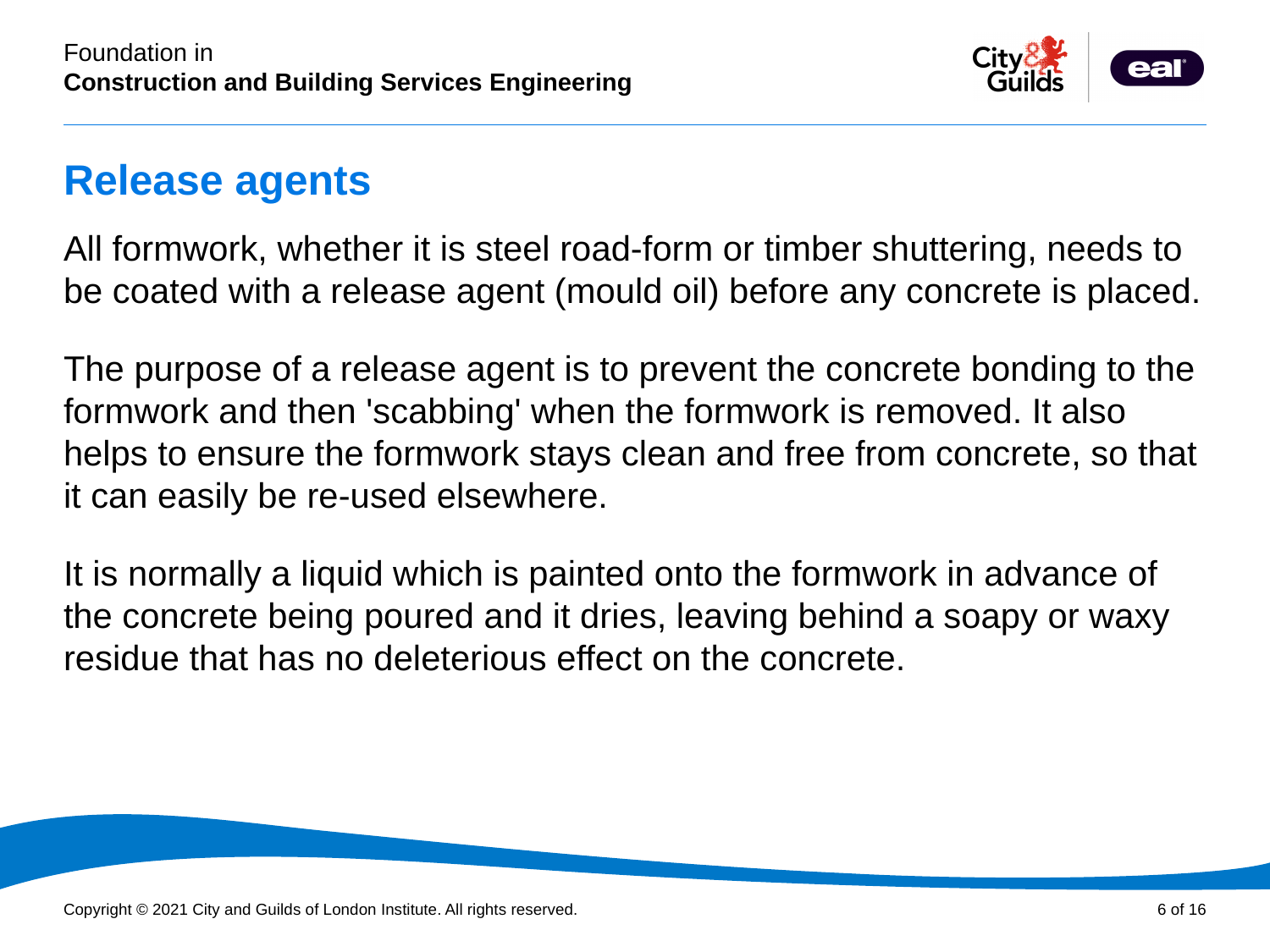

# Release agents
All formwork, whether it is steel road-form or timber shuttering, needs to be coated with a release agent (mould oil) before any concrete is placed.
The purpose of a release agent is to prevent the concrete bonding to the formwork and then 'scabbing' when the formwork is removed. It also helps to ensure the formwork stays clean and free from concrete, so that it can easily be re-used elsewhere.
It is normally a liquid which is painted onto the formwork in advance of the concrete being poured and it dries, leaving behind a soapy or waxy residue that has no deleterious effect on the concrete.